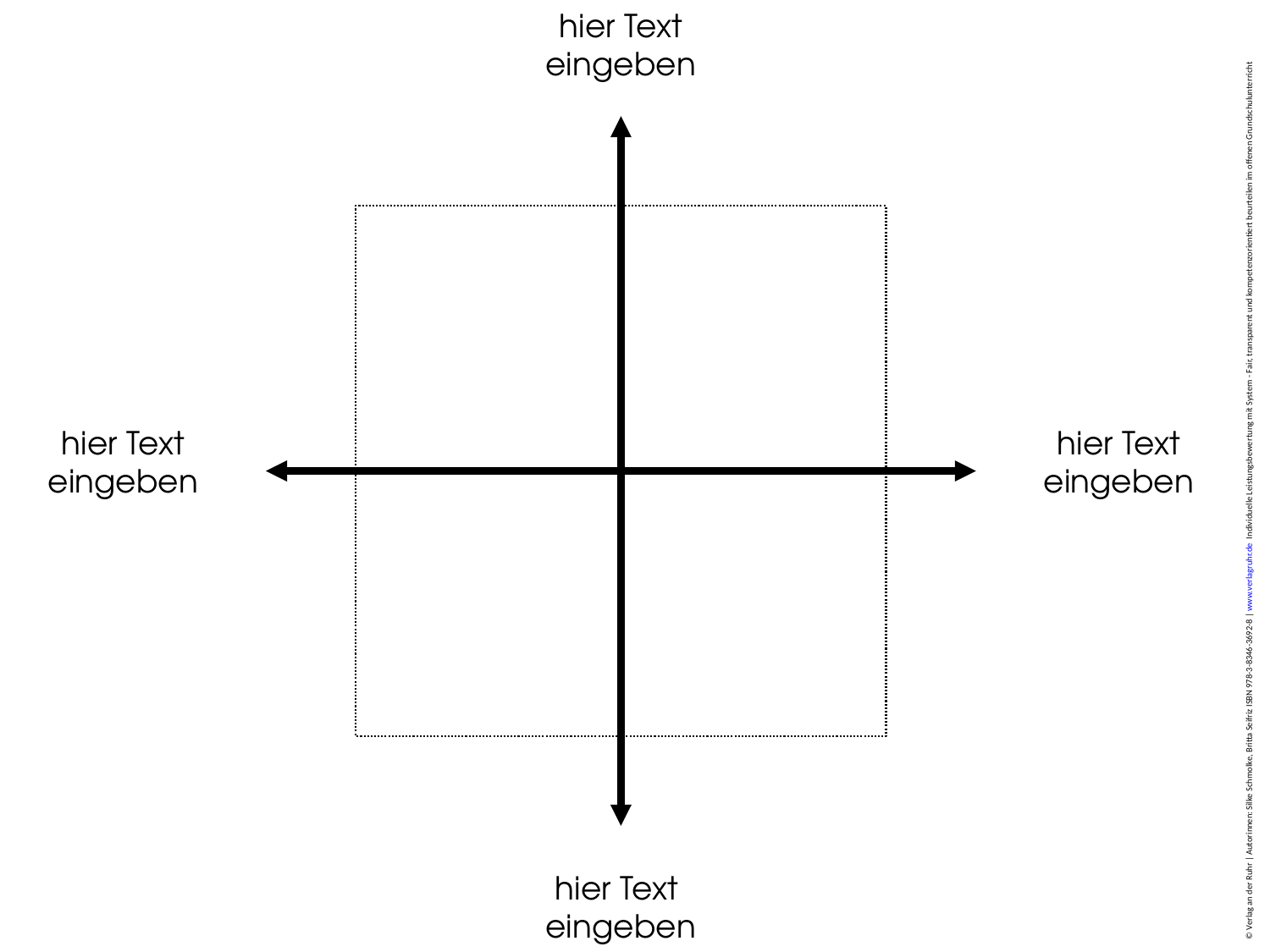

hier Text eingeben

hier Text
eingeben
hier Text
eingeben
hier Text
eingeben